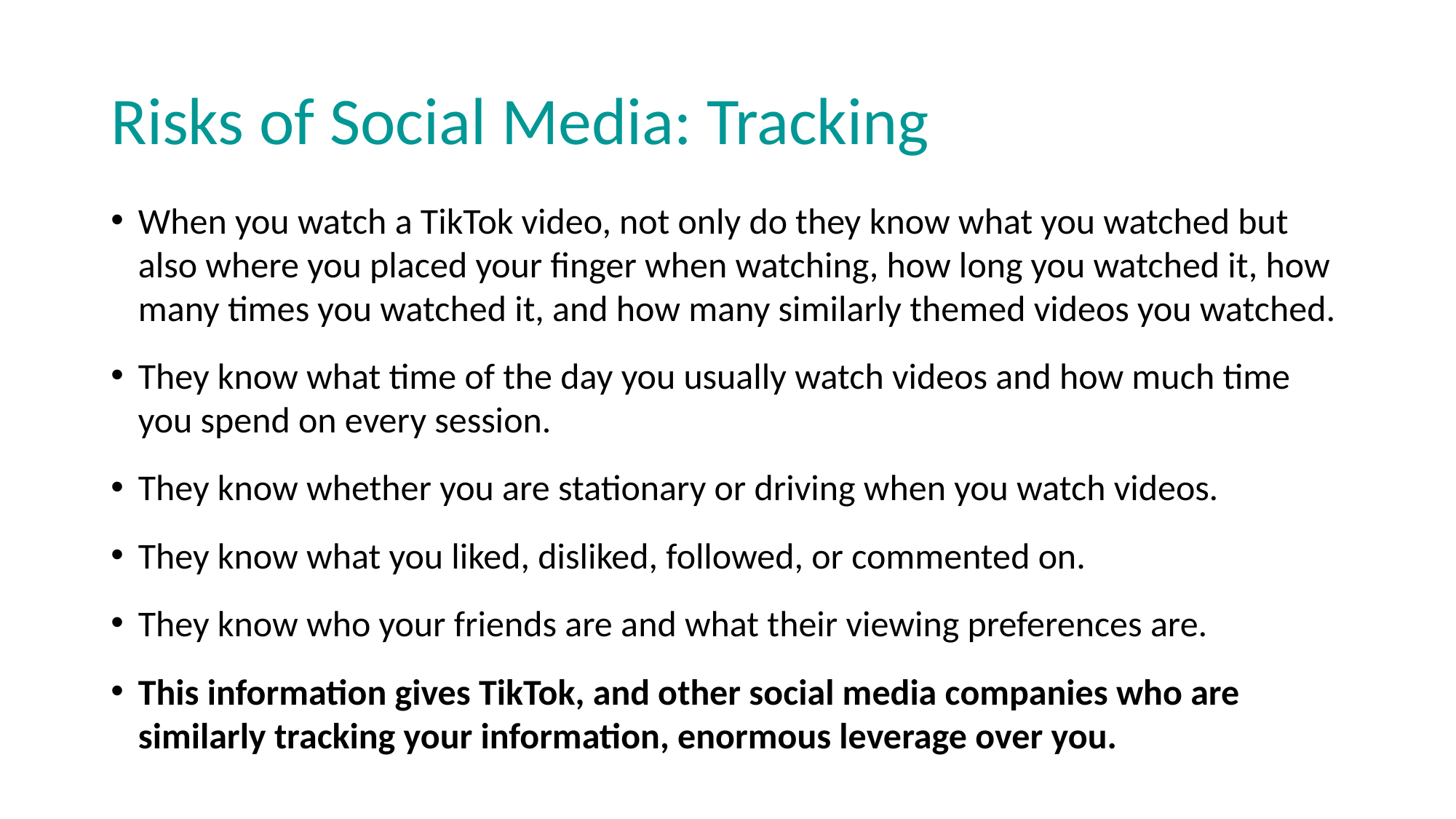

# Risks of Social Media: Tracking
When you watch a TikTok video, not only do they know what you watched but also where you placed your finger when watching, how long you watched it, how many times you watched it, and how many similarly themed videos you watched.
They know what time of the day you usually watch videos and how much time you spend on every session.
They know whether you are stationary or driving when you watch videos.
They know what you liked, disliked, followed, or commented on.
They know who your friends are and what their viewing preferences are.
This information gives TikTok, and other social media companies who are similarly tracking your information, enormous leverage over you.